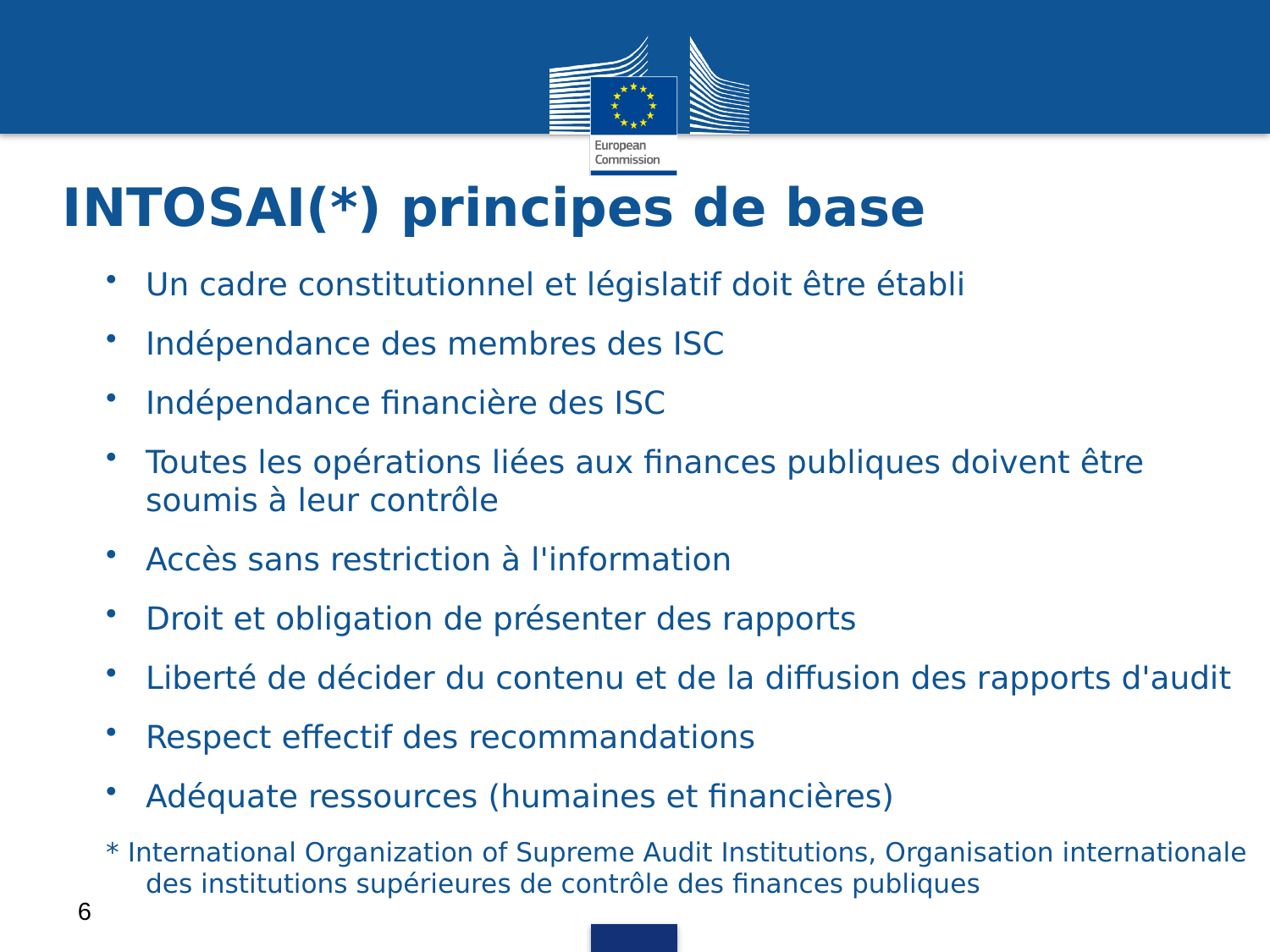

# INTOSAI(*) principes de base

Un cadre constitutionnel et législatif doit être établi
Indépendance des membres des ISC
Indépendance financière des ISC
Toutes les opérations liées aux finances publiques doivent être soumis à leur contrôle
Accès sans restriction à l'information
Droit et obligation de présenter des rapports
Liberté de décider du contenu et de la diffusion des rapports d'audit
Respect effectif des recommandations
Adéquate ressources (humaines et financières)
* International Organization of Supreme Audit Institutions, Organisation internationale des institutions supérieures de contrôle des finances publiques
6